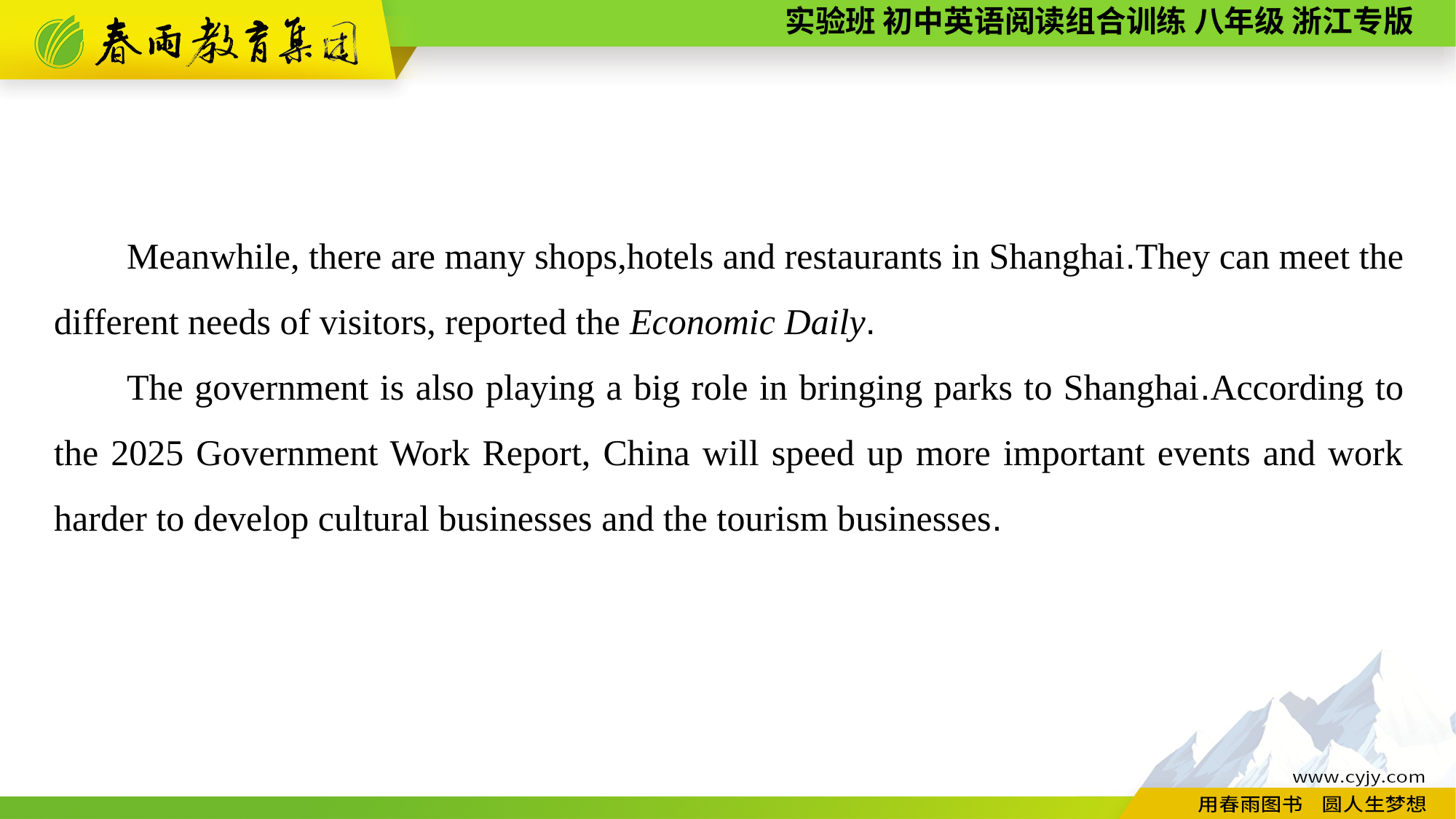

Meanwhile, there are many shops,hotels and restaurants in Shanghai.They can meet the different needs of visitors, reported the Economic Daily.
The government is also playing a big role in bringing parks to Shanghai.According to the 2025 Government Work Report, China will speed up more important events and work harder to develop cultural businesses and the tourism businesses.